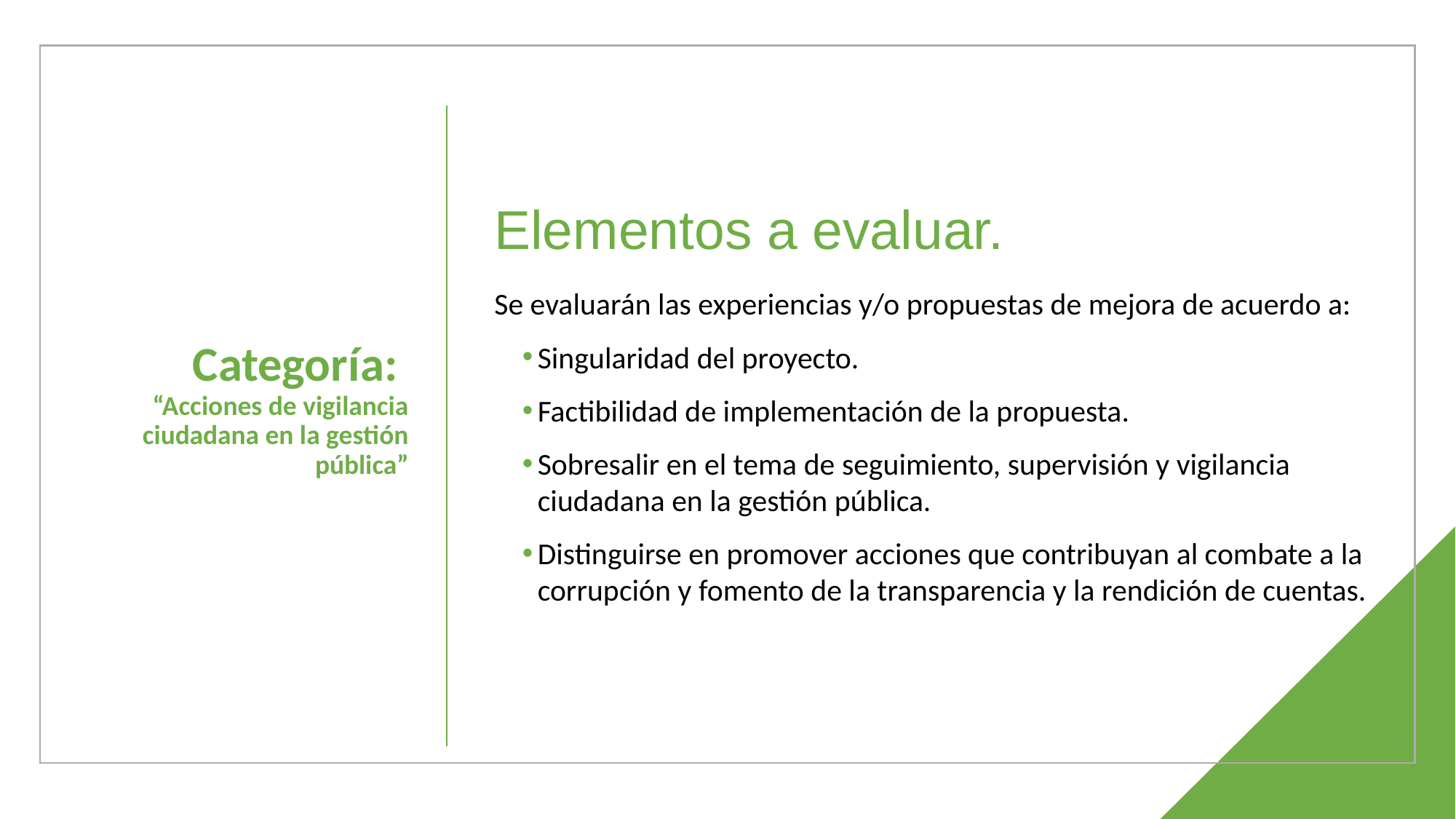

Elementos a evaluar.
Se evaluarán las experiencias y/o propuestas de mejora de acuerdo a:
Singularidad del proyecto.
Factibilidad de implementación de la propuesta.
Sobresalir en el tema de seguimiento, supervisión y vigilancia ciudadana en la gestión pública.
Distinguirse en promover acciones que contribuyan al combate a la corrupción y fomento de la transparencia y la rendición de cuentas.

# Categoría: “Acciones de vigilancia ciudadana en la gestión pública”